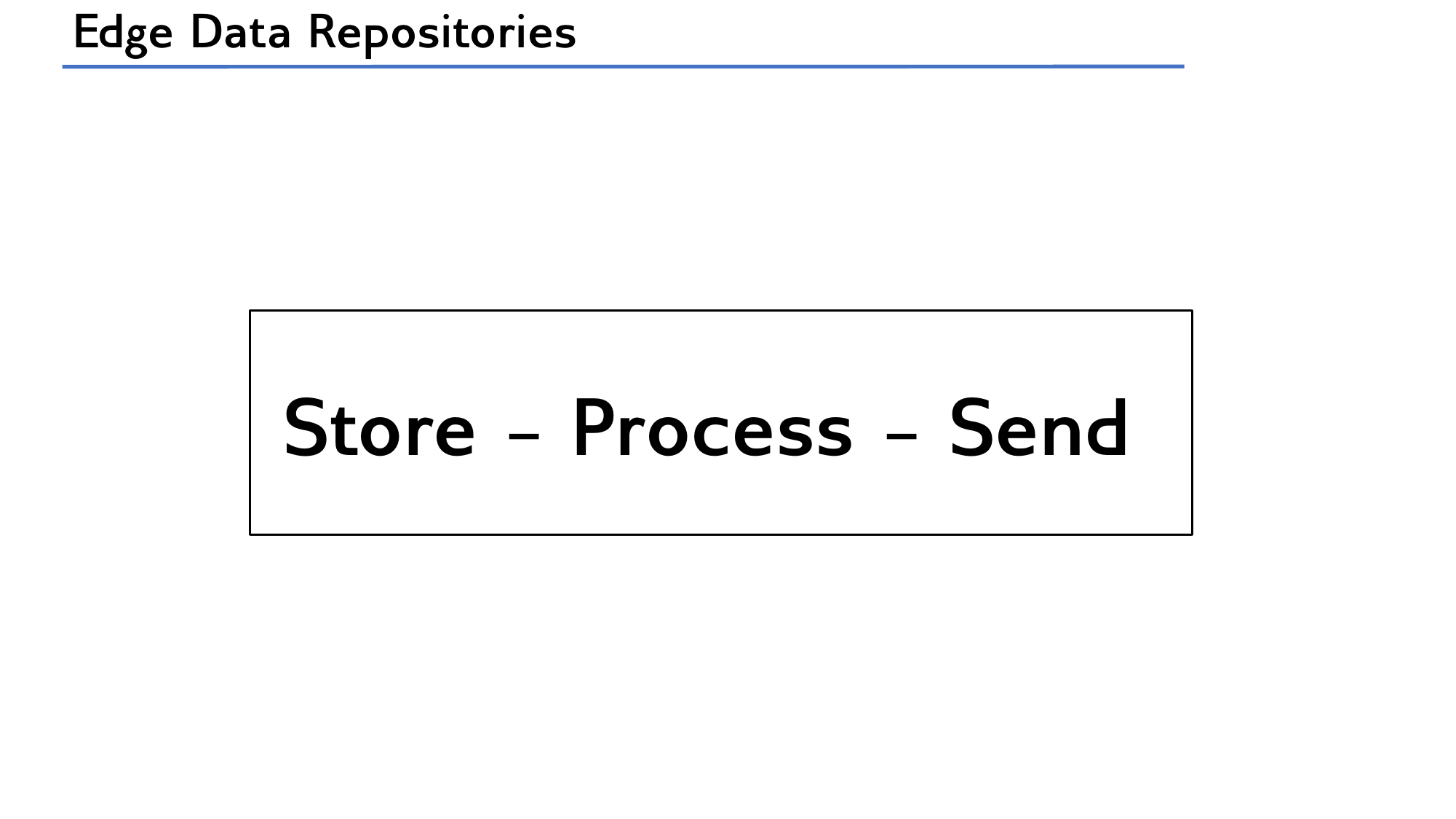

# Edge Data Repositories
Store – Process – Send